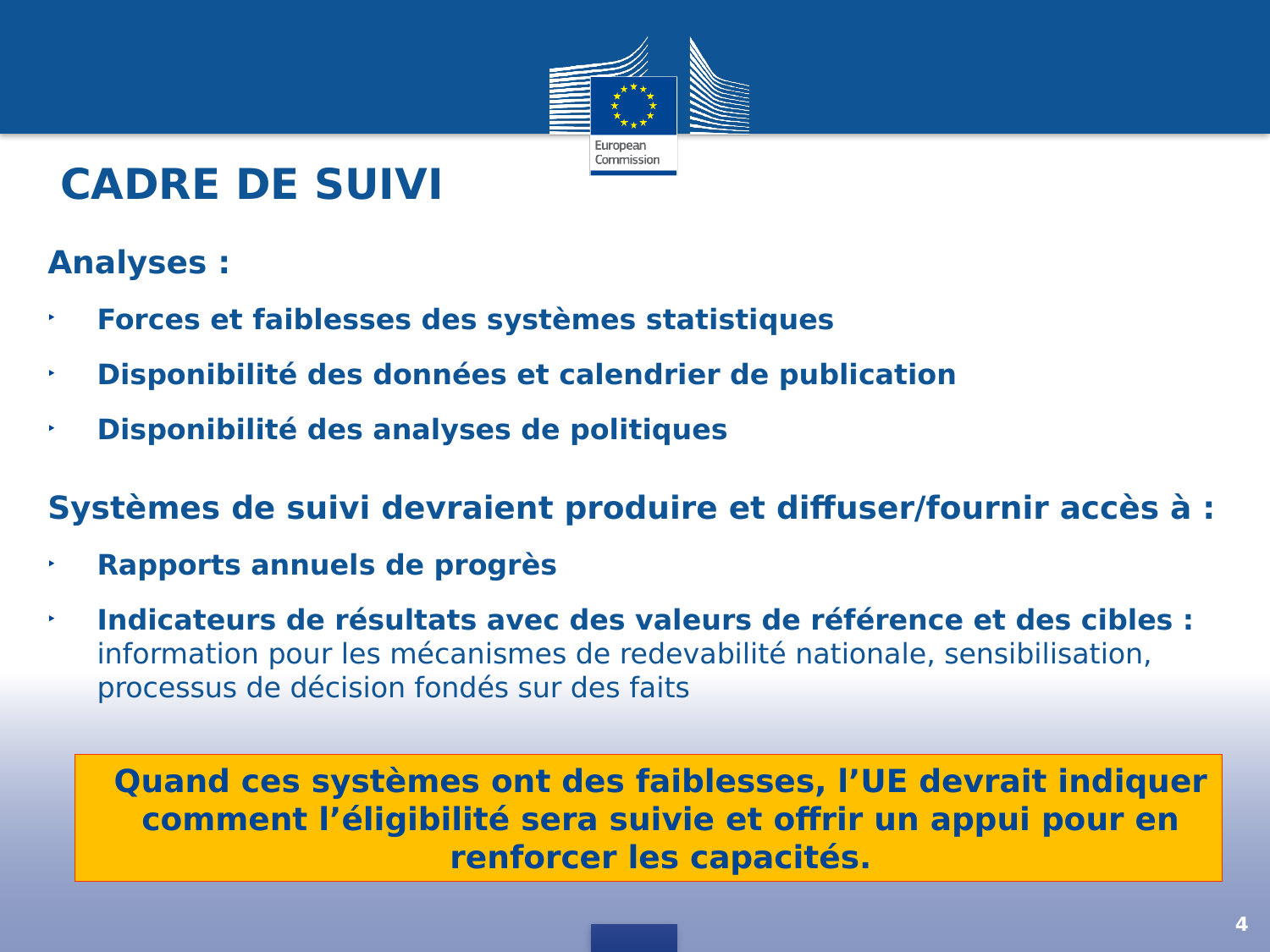

# Cadre de suivi
Analyses :
Forces et faiblesses des systèmes statistiques
Disponibilité des données et calendrier de publication
Disponibilité des analyses de politiques
Systèmes de suivi devraient produire et diffuser/fournir accès à :
Rapports annuels de progrès
Indicateurs de résultats avec des valeurs de référence et des cibles : information pour les mécanismes de redevabilité nationale, sensibilisation, processus de décision fondés sur des faits

Quand ces systèmes ont des faiblesses, l’UE devrait indiquer comment l’éligibilité sera suivie et offrir un appui pour en renforcer les capacités.
4